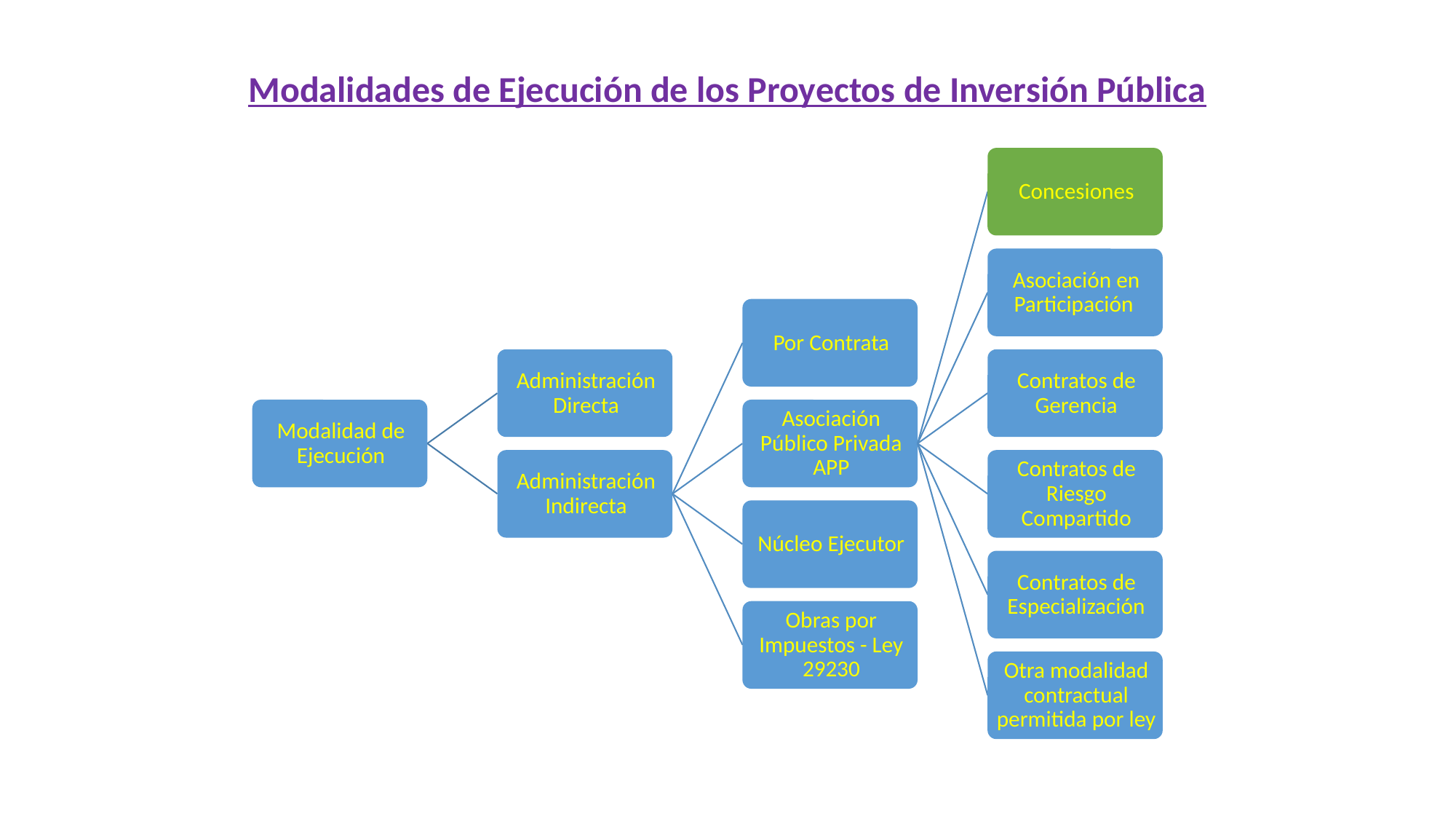

Modalidades de Ejecución de los Proyectos de Inversión Pública
Modalidad de Ejecución

Administración Directa

Administración Indirecta

Por Contrata

Asociación Público Privada APP

Concesiones

Asociación en Participación

Contratos de Gerencia

Contratos de Riesgo Compartido

Contratos de Especialización

Otra modalidad contractual permitida por ley

Núcleo Ejecutor

Obras por Impuestos - Ley 29230